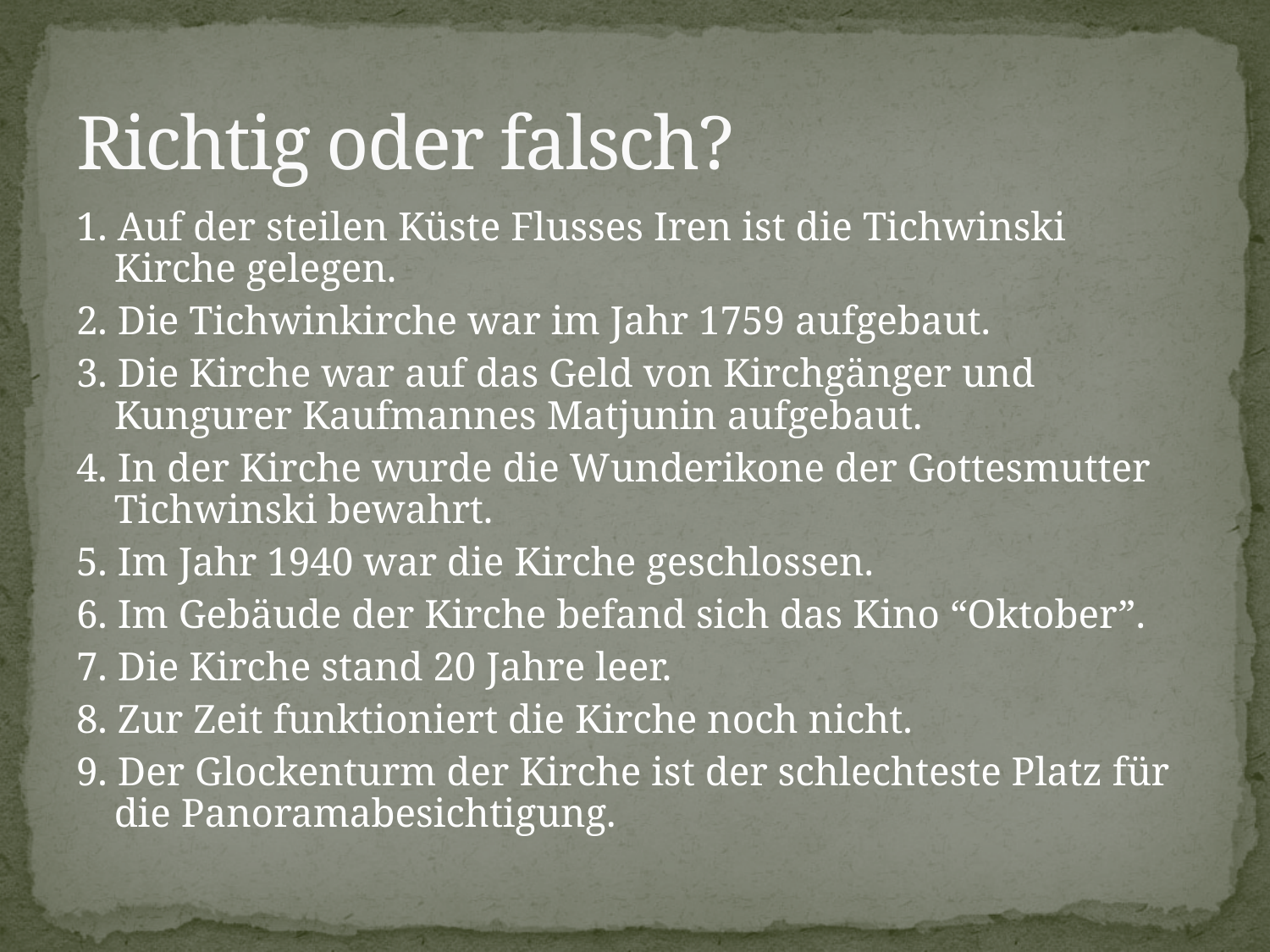

# Richtig oder falsch?
1. Auf der steilen Küste Flusses Iren ist die Tichwinski Kirche gelegen.
2. Die Tichwinkirche war im Jahr 1759 aufgebaut.
3. Die Kirche war auf das Geld von Kirchgänger und Kungurer Kaufmannes Matjunin aufgebaut.
4. In der Kirche wurde die Wunderikone der Gottesmutter Tichwinski bewahrt.
5. Im Jahr 1940 war die Kirche geschlossen.
6. Im Gebäude der Kirche befand sich das Kino “Oktober”.
7. Die Kirche stand 20 Jahre leer.
8. Zur Zeit funktioniert die Kirche noch nicht.
9. Der Glockenturm der Kirche ist der schlechteste Platz für die Panoramabesichtigung.